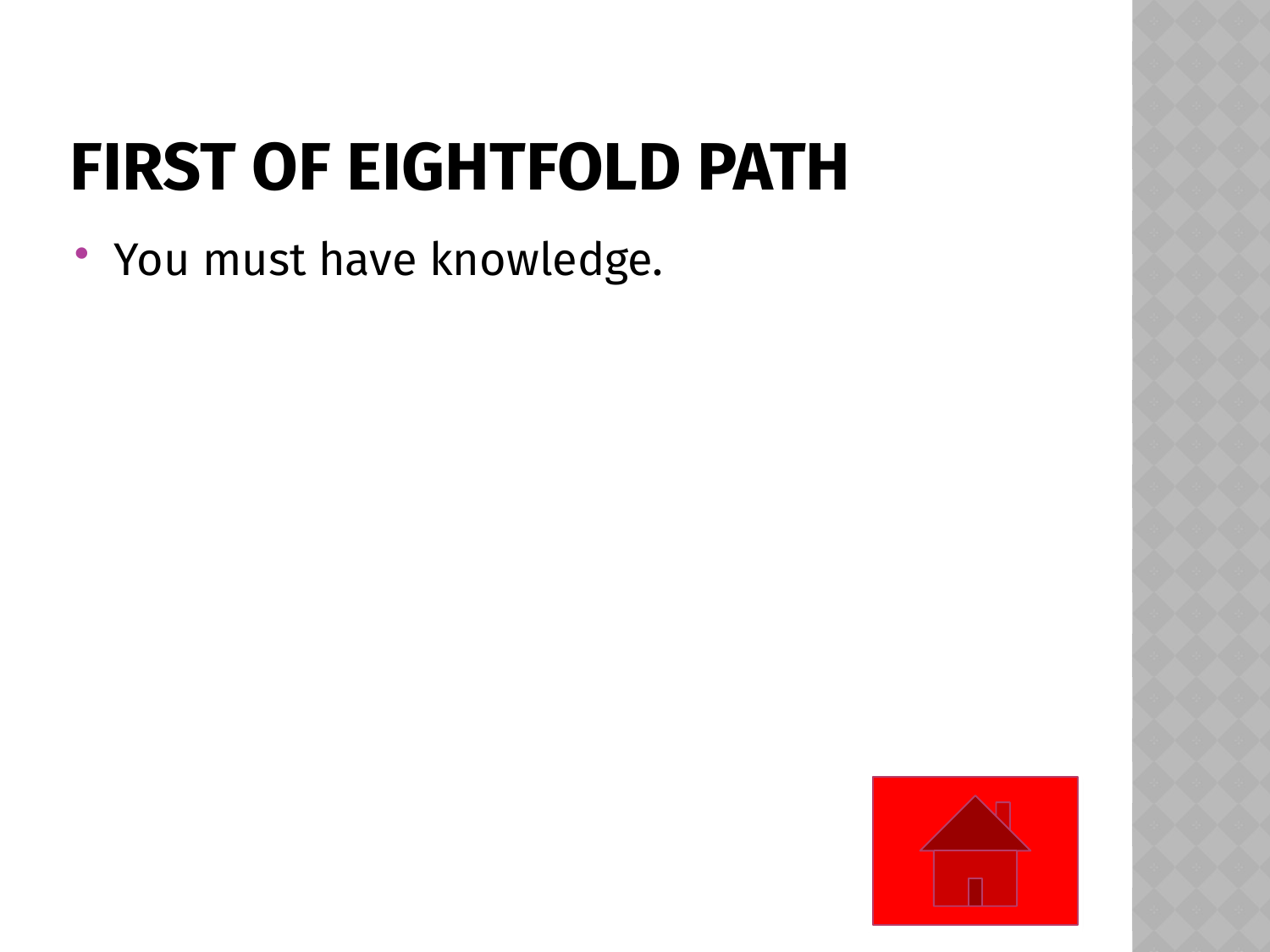

# First of eightfold path
You must have knowledge.